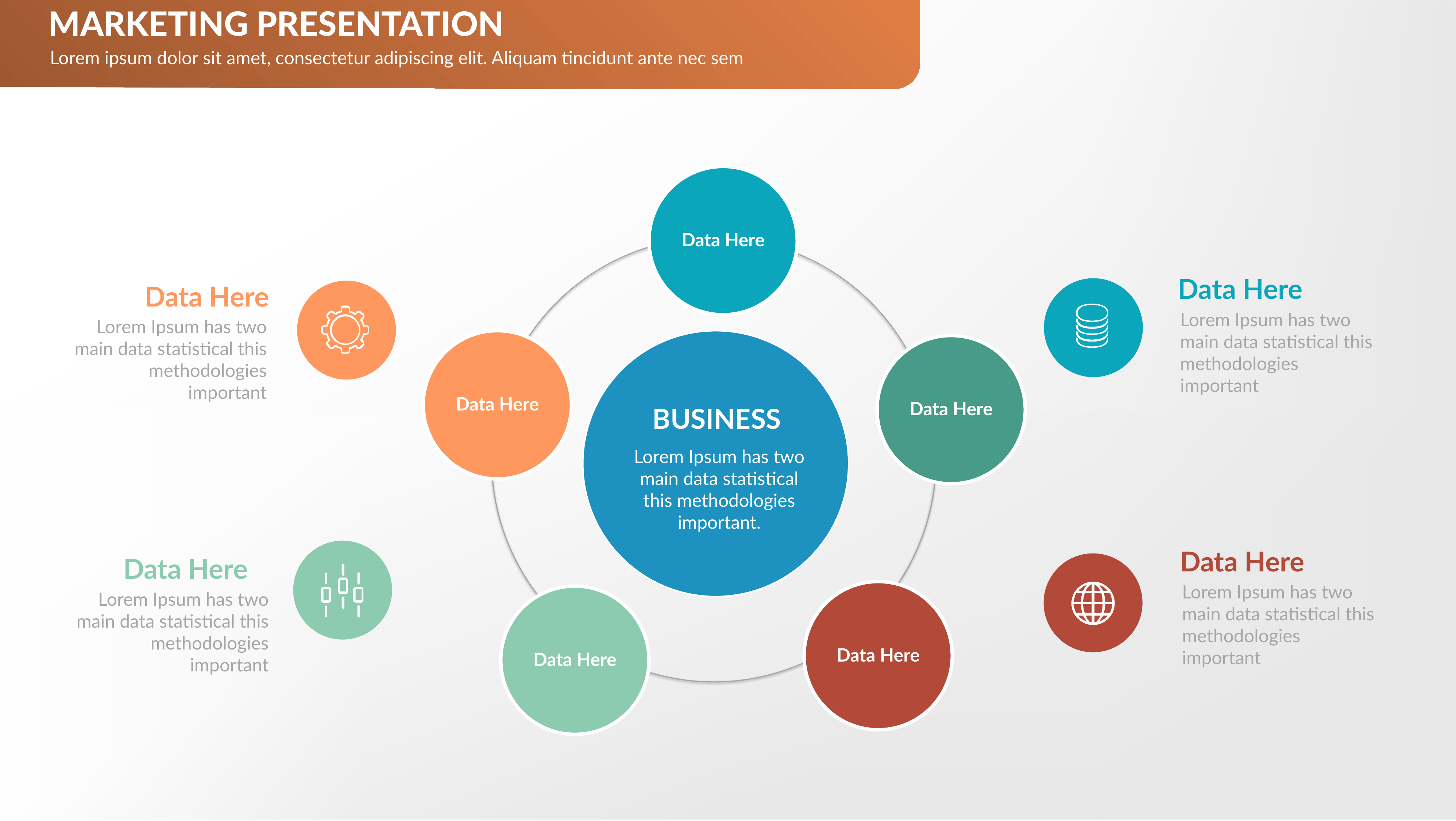

MARKETING PRESENTATION
Lorem ipsum dolor sit amet, consectetur adipiscing elit. Aliquam tincidunt ante nec sem
Data Here

Data Here
Lorem Ipsum has two main data statistical this methodologies important
Data Here
Lorem Ipsum has two main data statistical this methodologies important

Data Here

Data Here
BUSINESS
Lorem Ipsum has two main data statistical this methodologies important.
Data Here
Lorem Ipsum has two main data statistical this methodologies important

Data Here
Lorem Ipsum has two main data statistical this methodologies important

Data Here
Data Here